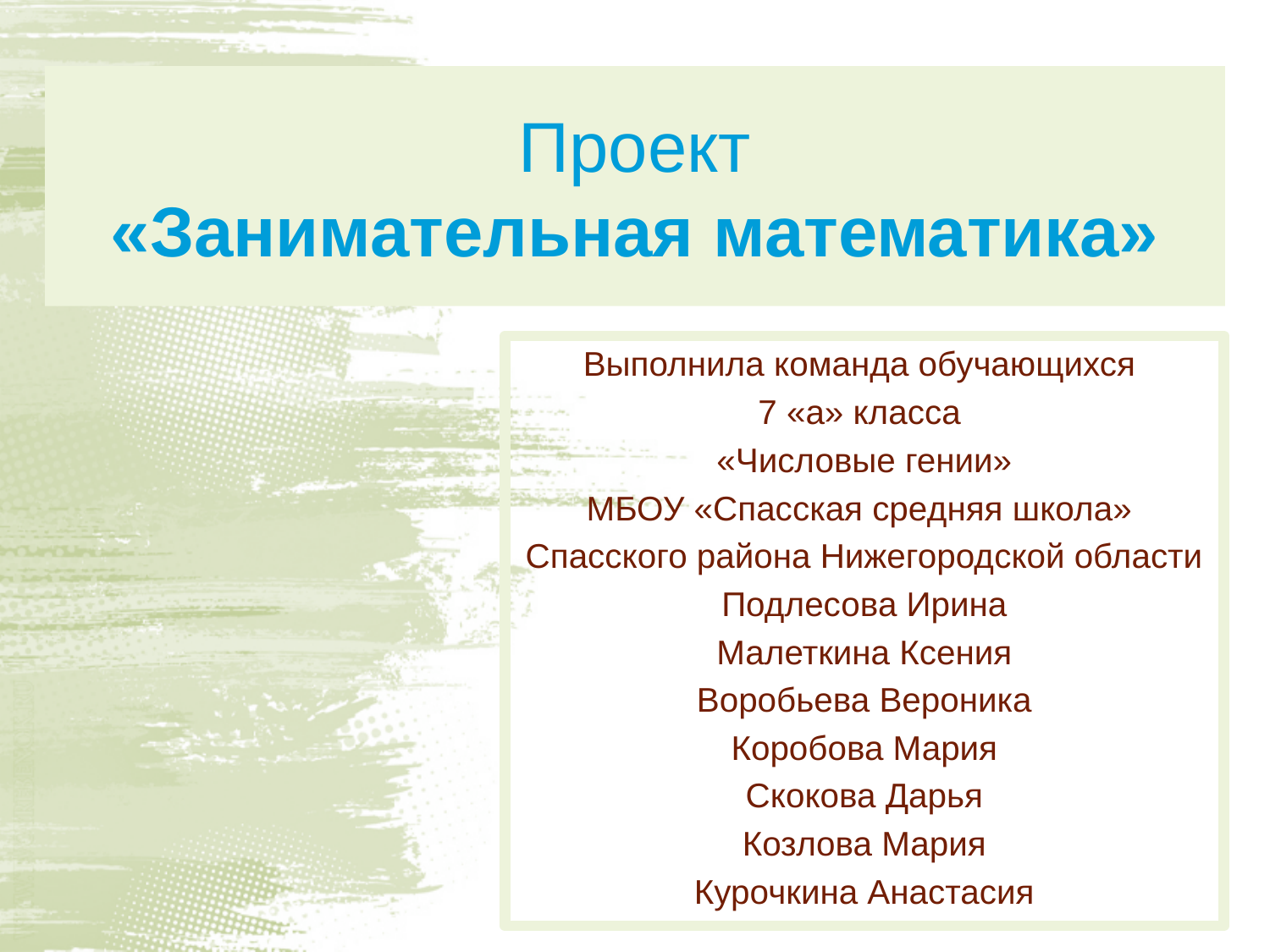

# Проект «Занимательная математика»
Выполнила команда обучающихся
7 «а» класса
«Числовые гении»
МБОУ «Спасская средняя школа»
Спасского района Нижегородской области
Подлесова Ирина
Малеткина Ксения
Воробьева Вероника
Коробова Мария
Скокова Дарья
Козлова Мария
Курочкина Анастасия